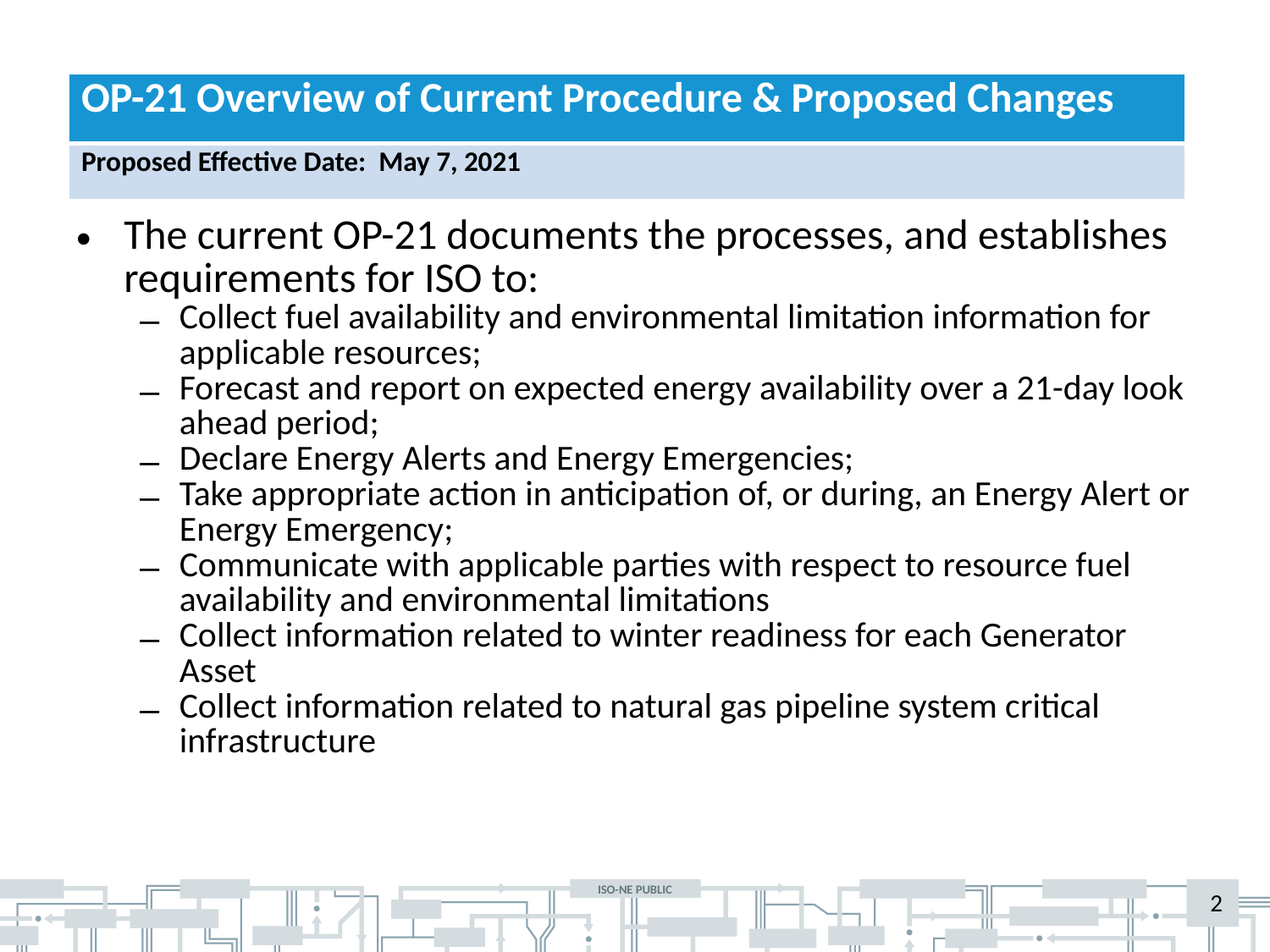

| OP-21 Overview of Current Procedure & Proposed Changes |
| --- |
| Proposed Effective Date: May 7, 2021 |
The current OP-21 documents the processes, and establishes requirements for ISO to:
Collect fuel availability and environmental limitation information for applicable resources;
Forecast and report on expected energy availability over a 21-day look ahead period;
Declare Energy Alerts and Energy Emergencies;
Take appropriate action in anticipation of, or during, an Energy Alert or Energy Emergency;
Communicate with applicable parties with respect to resource fuel availability and environmental limitations
Collect information related to winter readiness for each Generator Asset
Collect information related to natural gas pipeline system critical infrastructure

2